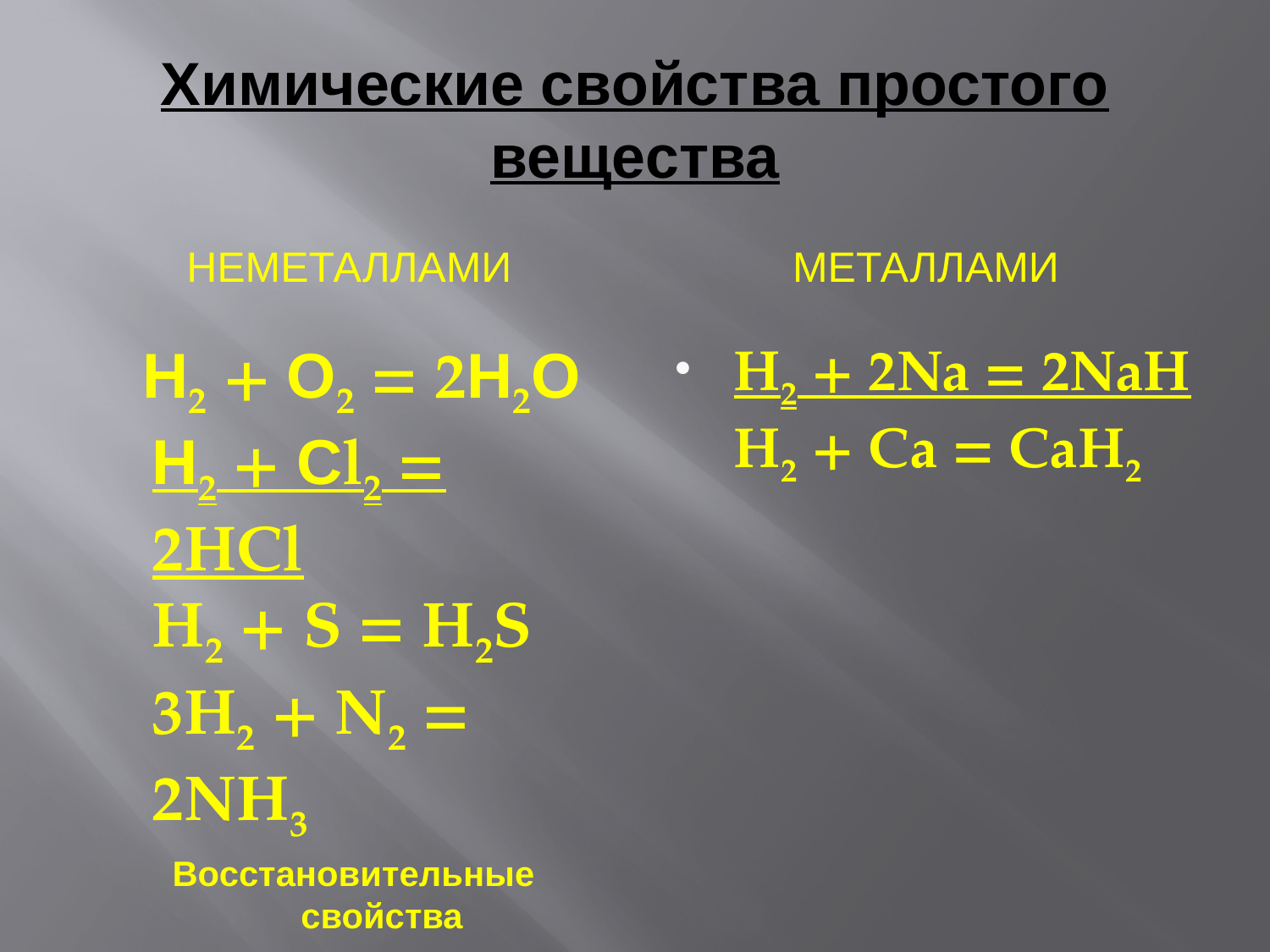

# Химические свойства простого вещества
 НЕМЕТАЛЛАМИ
МЕТАЛЛАМИ
   Н2 + О2 = 2Н2О
Н2 + Сl2 = 2HCl
H2 + S = H2S
3H2 + N2 = 2NH3
Восстановительные свойства
CuO + H2 = H2O + Cu
H2 + 2Na = 2NaH
H2 + Ca = CaH2